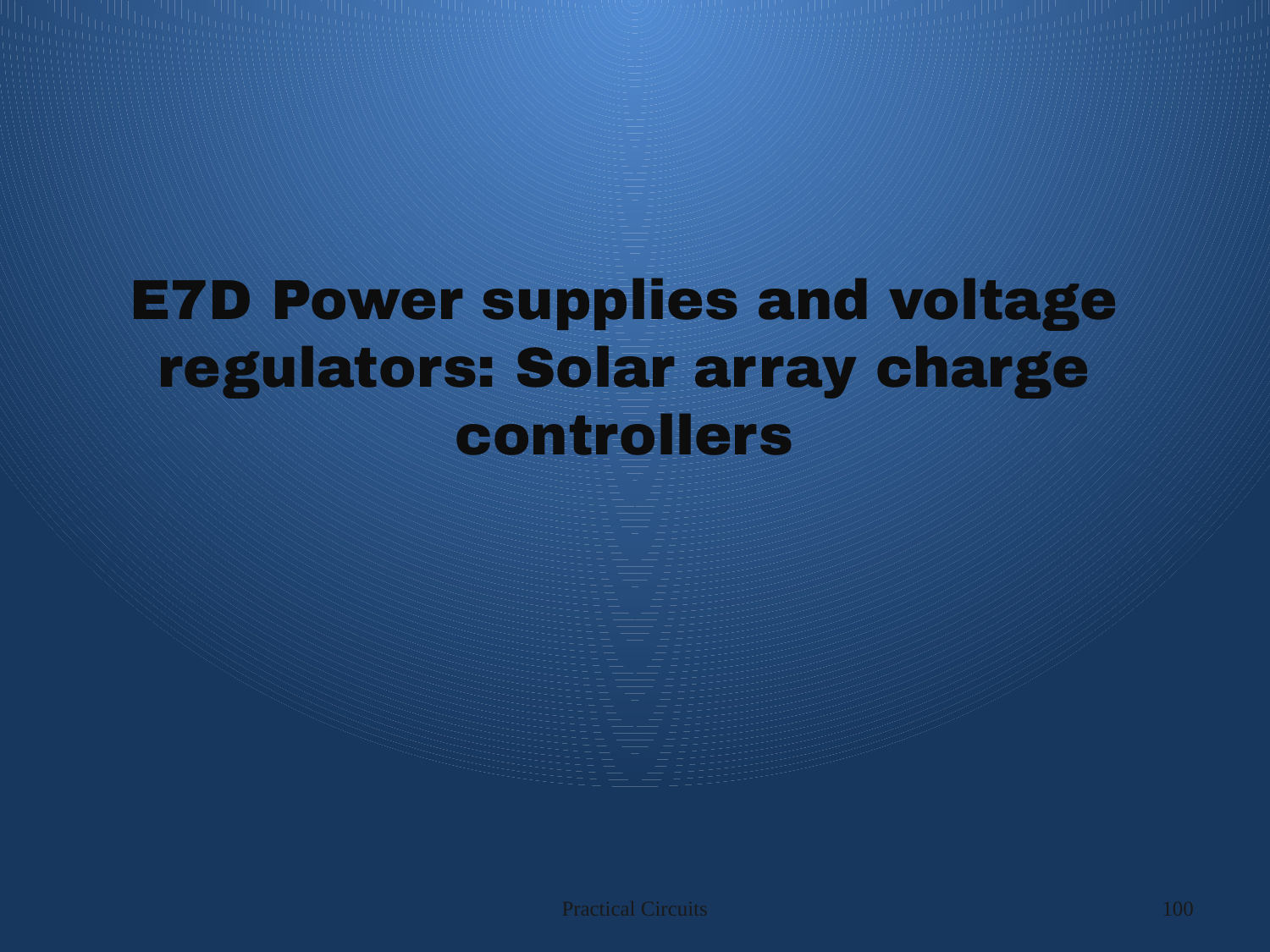

# E7D Power supplies and voltage regulators: Solar array charge controllers
Practical Circuits
100